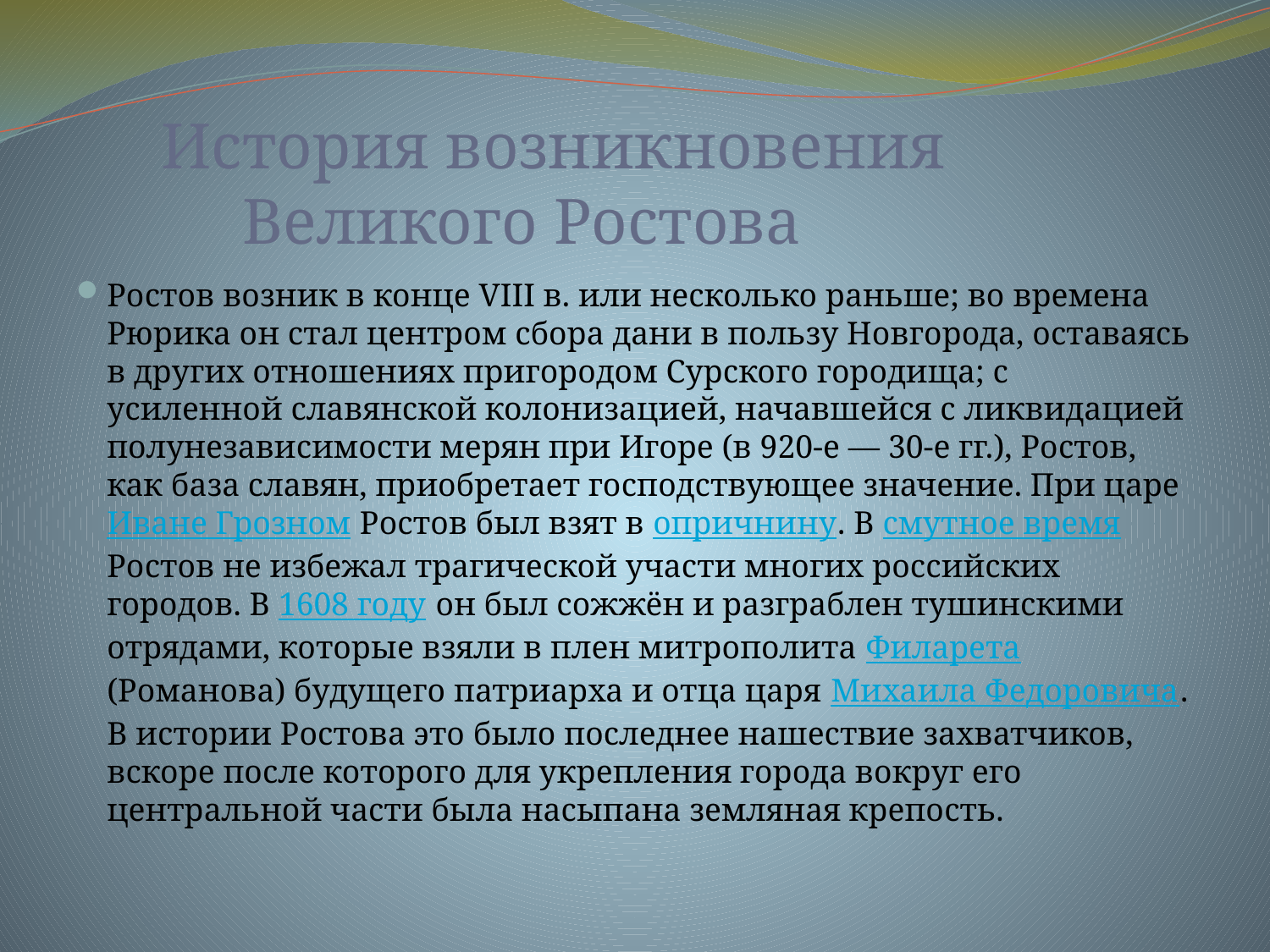

# История возникновения Великого Ростова
Ростов возник в конце VIII в. или несколько раньше; во времена Рюрика он стал центром сбора дани в пользу Новгорода, оставаясь в других отношениях пригородом Сурского городища; с усиленной славянской колонизацией, начавшейся с ликвидацией полунезависимости мерян при Игоре (в 920-е — 30-е гг.), Ростов, как база славян, приобретает господствующее значение. При царе Иване Грозном Ростов был взят в опричнину. В смутное время Ростов не избежал трагической участи многих российских городов. В 1608 году он был сожжён и разграблен тушинскими отрядами, которые взяли в плен митрополита Филарета (Романова) будущего патриарха и отца царя Михаила Федоровича. В истории Ростова это было последнее нашествие захватчиков, вскоре после которого для укрепления города вокруг его центральной части была насыпана земляная крепость.